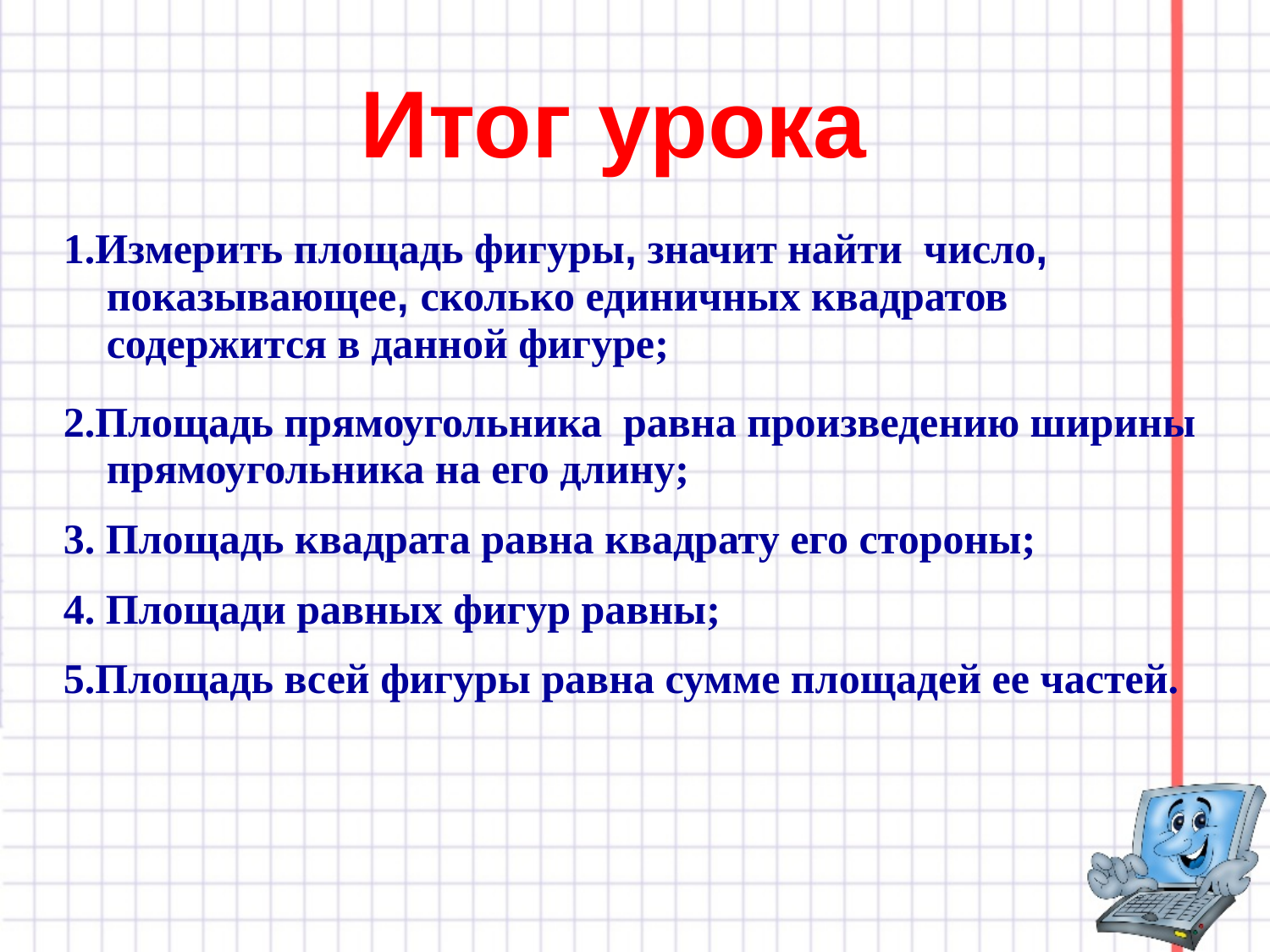

#
Итог урока
1.Измерить площадь фигуры, значит найти  число, показывающее, сколько единичных квадратов содержится в данной фигуре;
2.Площадь прямоугольника  равна произведению ширины прямоугольника на его длину;
3. Площадь квадрата равна квадрату его стороны;
4. Площади равных фигур равны;
5.Площадь всей фигуры равна сумме площадей ее частей.